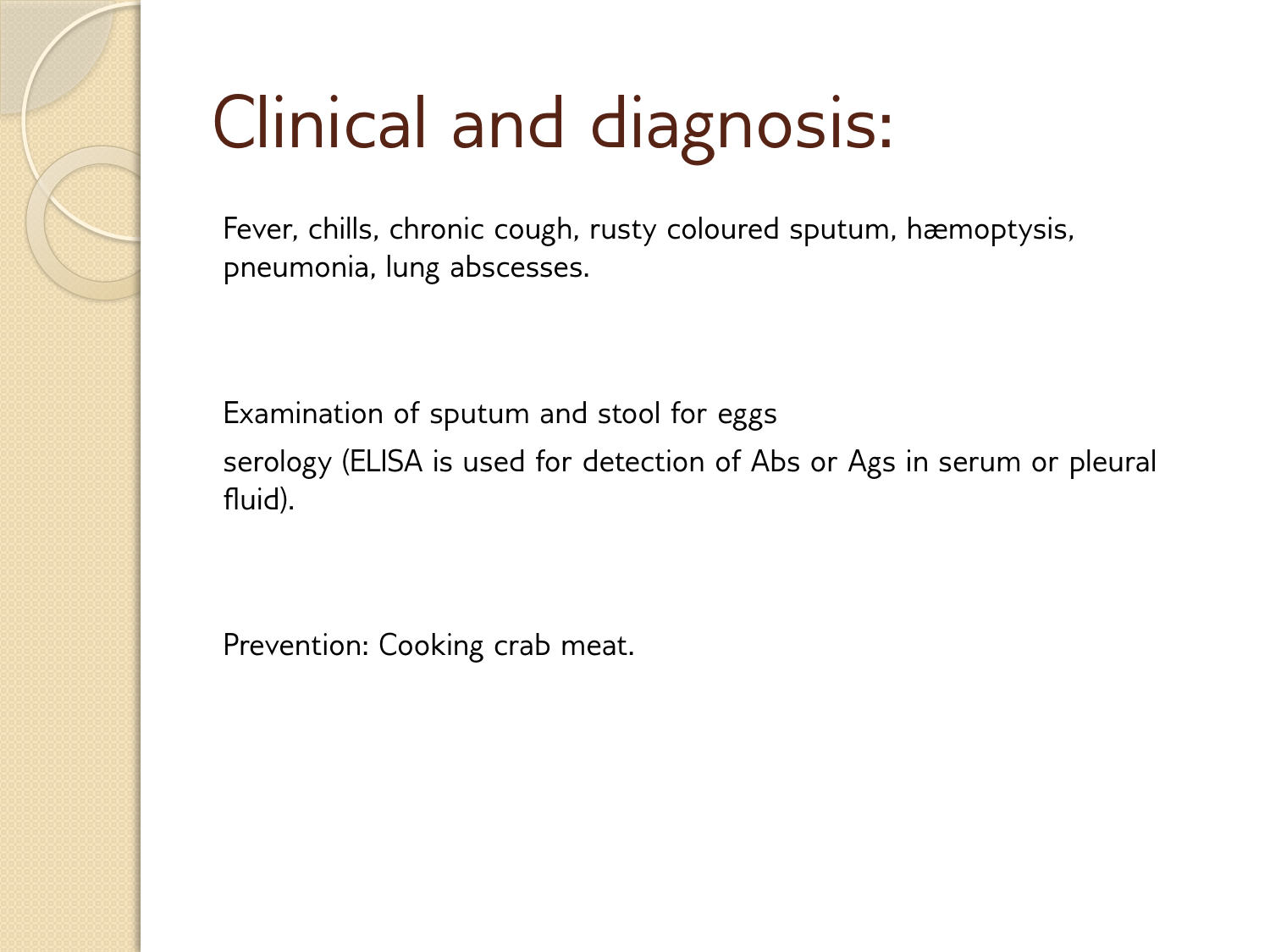

# Clinical and diagnosis:
Fever, chills, chronic cough, rusty coloured sputum, haemoptysis, pneumonia, lung abscesses.

Examination of sputum and stool for eggs
serology (ELISA is used for detection of Abs or Ags in serum or pleural fluid).

Prevention: Cooking crab meat.